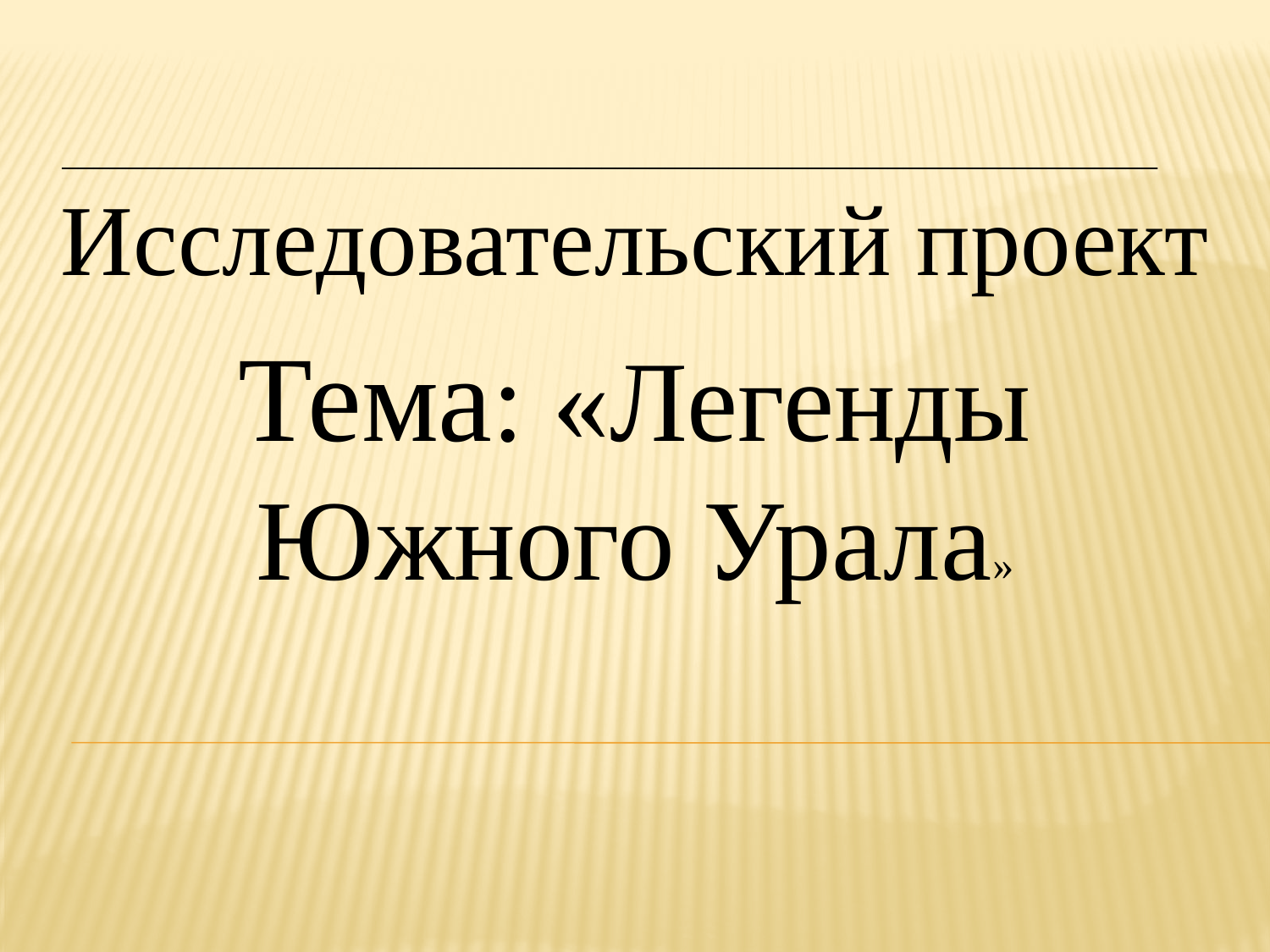

# _____________________________________________________________________
Исследовательский проект
Тема: «Легенды Южного Урала»